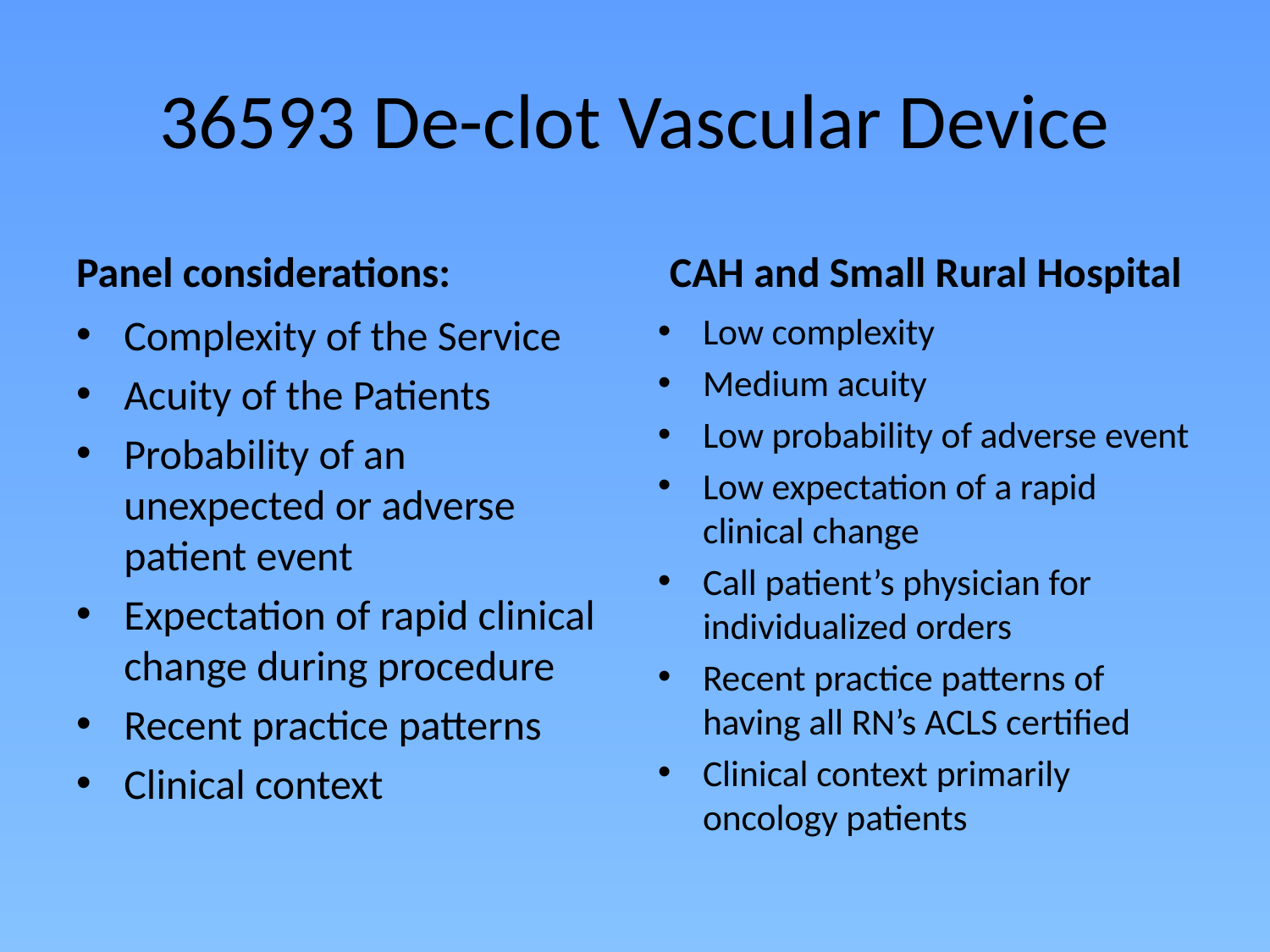

# 36593 De-clot Vascular Device
Panel considerations:
CAH and Small Rural Hospital
Complexity of the Service
Acuity of the Patients
Probability of an unexpected or adverse patient event
Expectation of rapid clinical change during procedure
Recent practice patterns
Clinical context

Low complexity
Medium acuity
Low probability of adverse event
Low expectation of a rapid clinical change
Call patient’s physician for individualized orders
Recent practice patterns of having all RN’s ACLS certified
Clinical context primarily  oncology patients